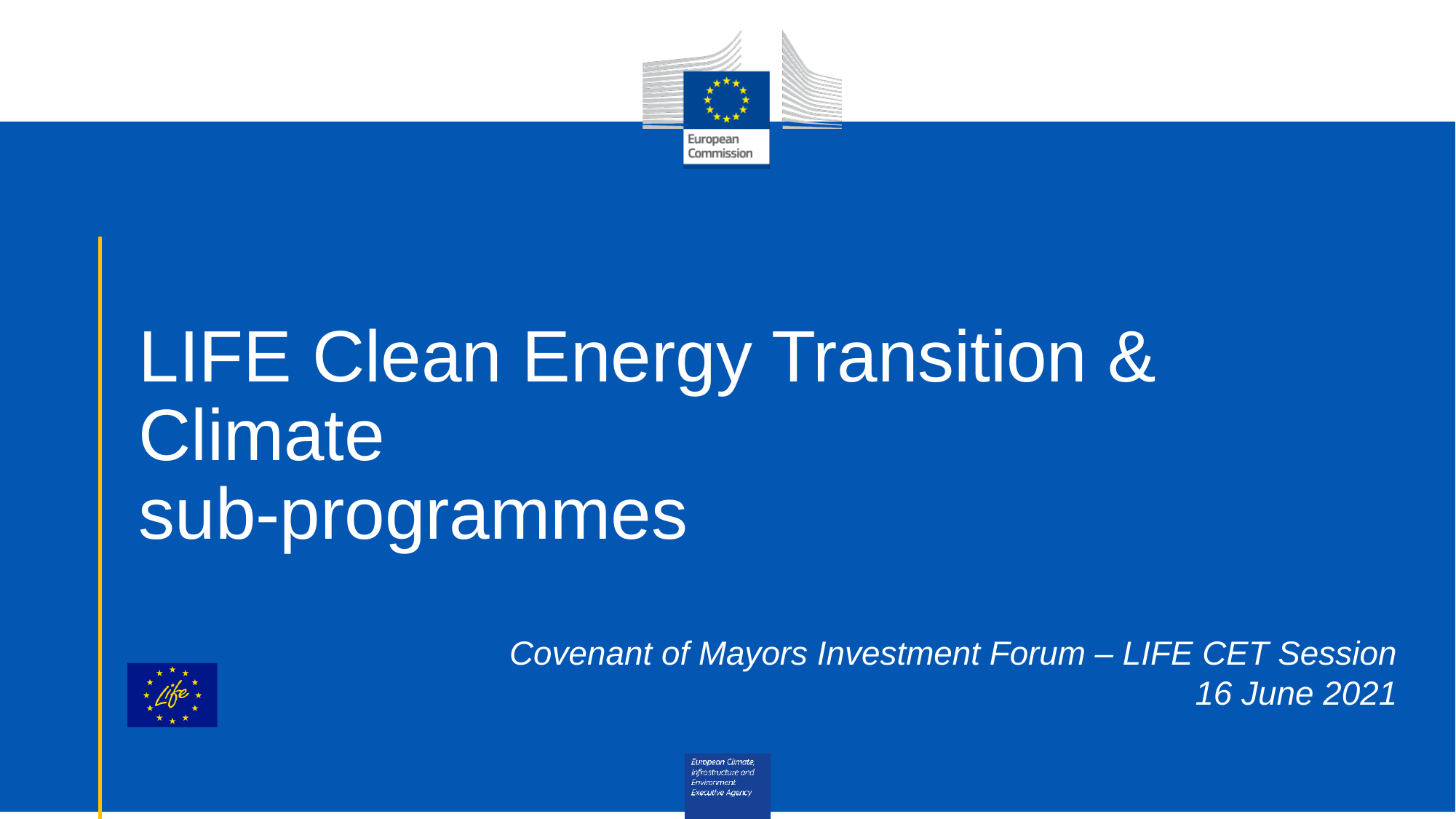

# LIFE Clean Energy Transition & Climate sub-programmes
Covenant of Mayors Investment Forum – LIFE CET Session
16 June 2021